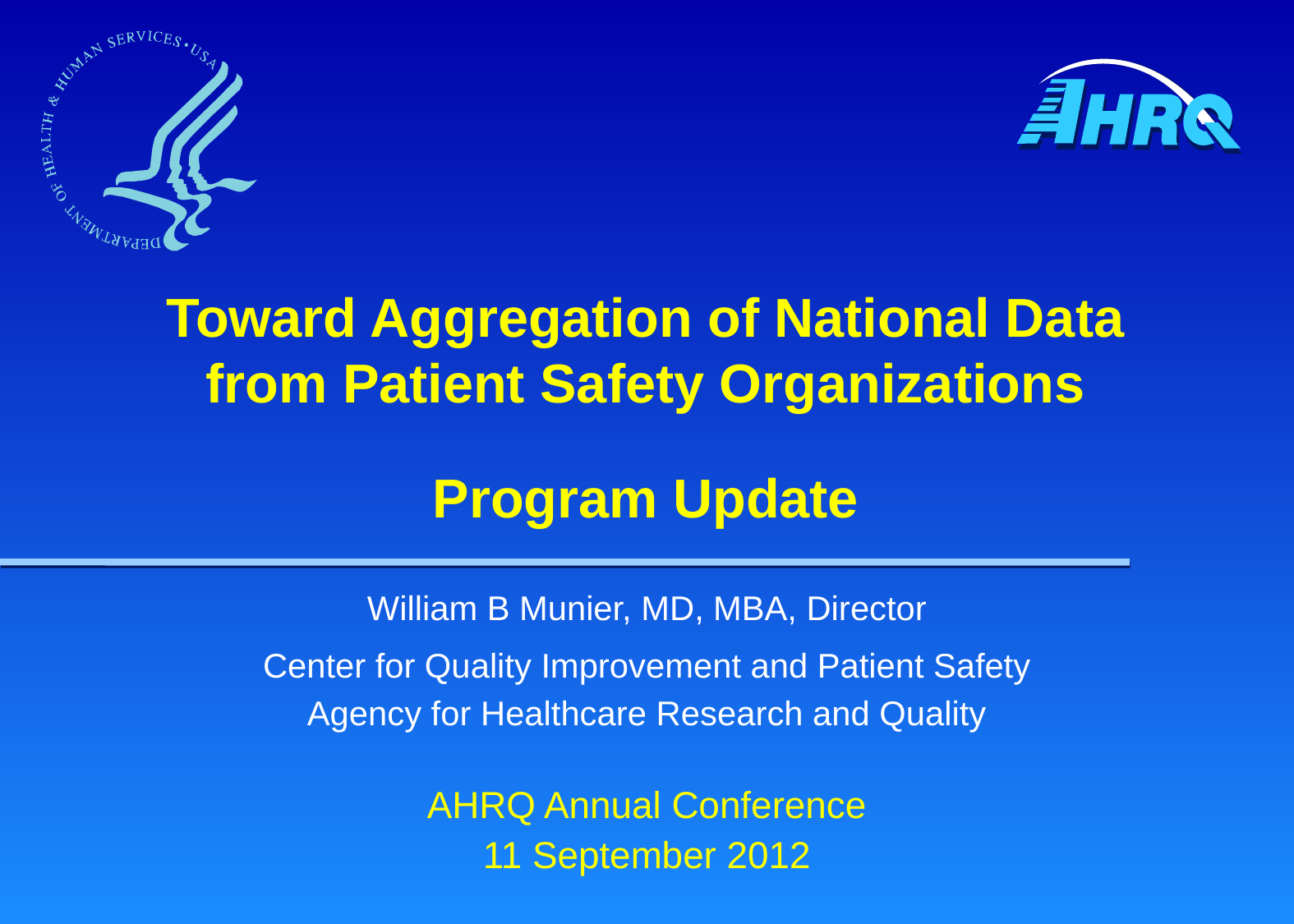

# Toward Aggregation of National Data from Patient Safety Organizations Program Update
William B Munier, MD, MBA, Director
Center for Quality Improvement and Patient Safety
Agency for Healthcare Research and Quality

AHRQ Annual Conference
11 September 2012